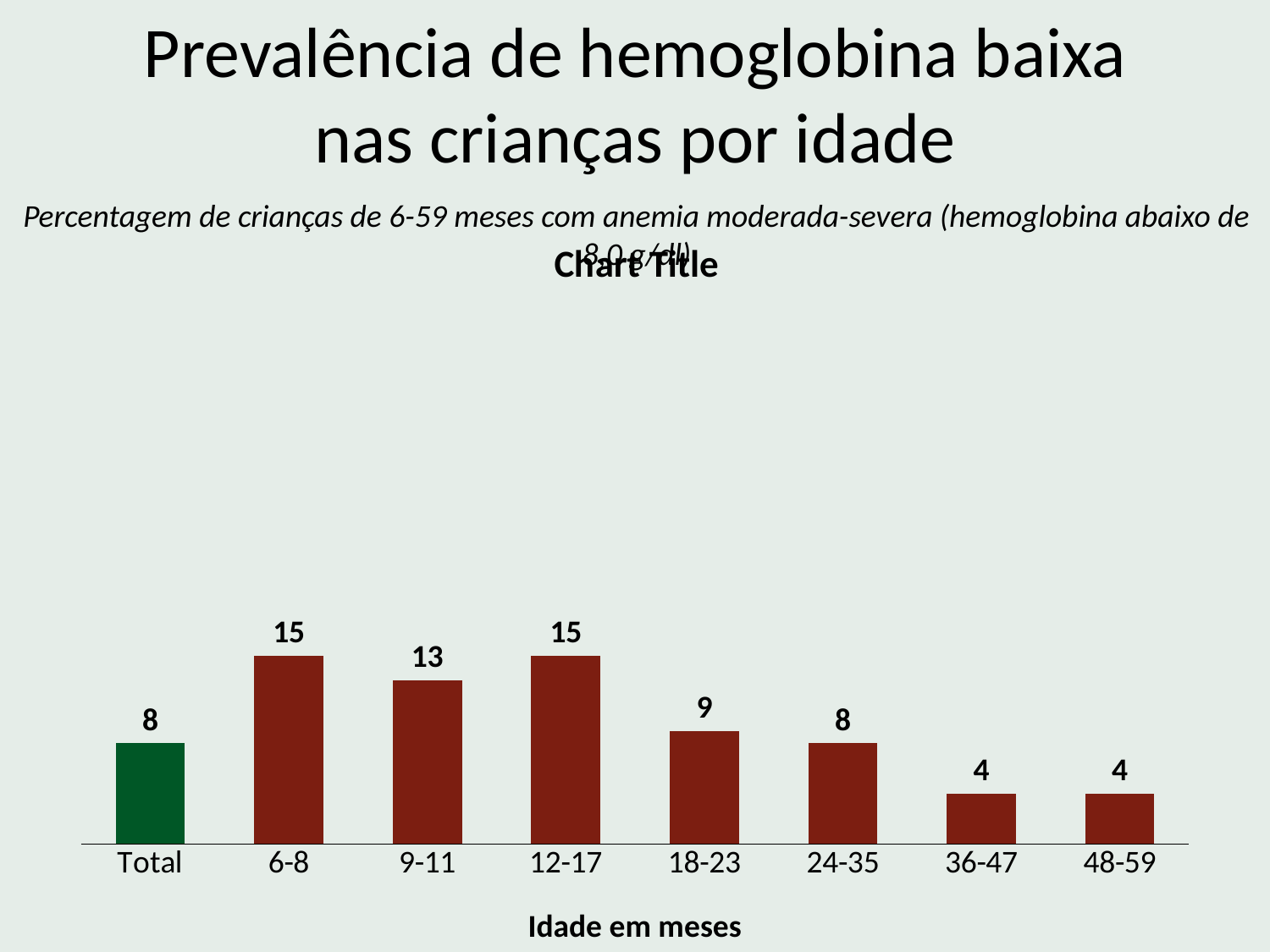

Prevalência de hemoglobina baixa
nas crianças por idade
Percentagem de crianças de 6-59 meses com anemia moderada-severa (hemoglobina abaixo de 8,0 g/dl)

### Chart:

| Category |  |
|---|---|
| Total | 8.0 |
| 6-8 | 15.0 |
| 9-11 | 13.0 |
| 12-17 | 15.0 |
| 18-23 | 9.0 |
| 24-35 | 8.0 |
| 36-47 | 4.0 |
| 48-59 | 4.0 |
Idade em meses